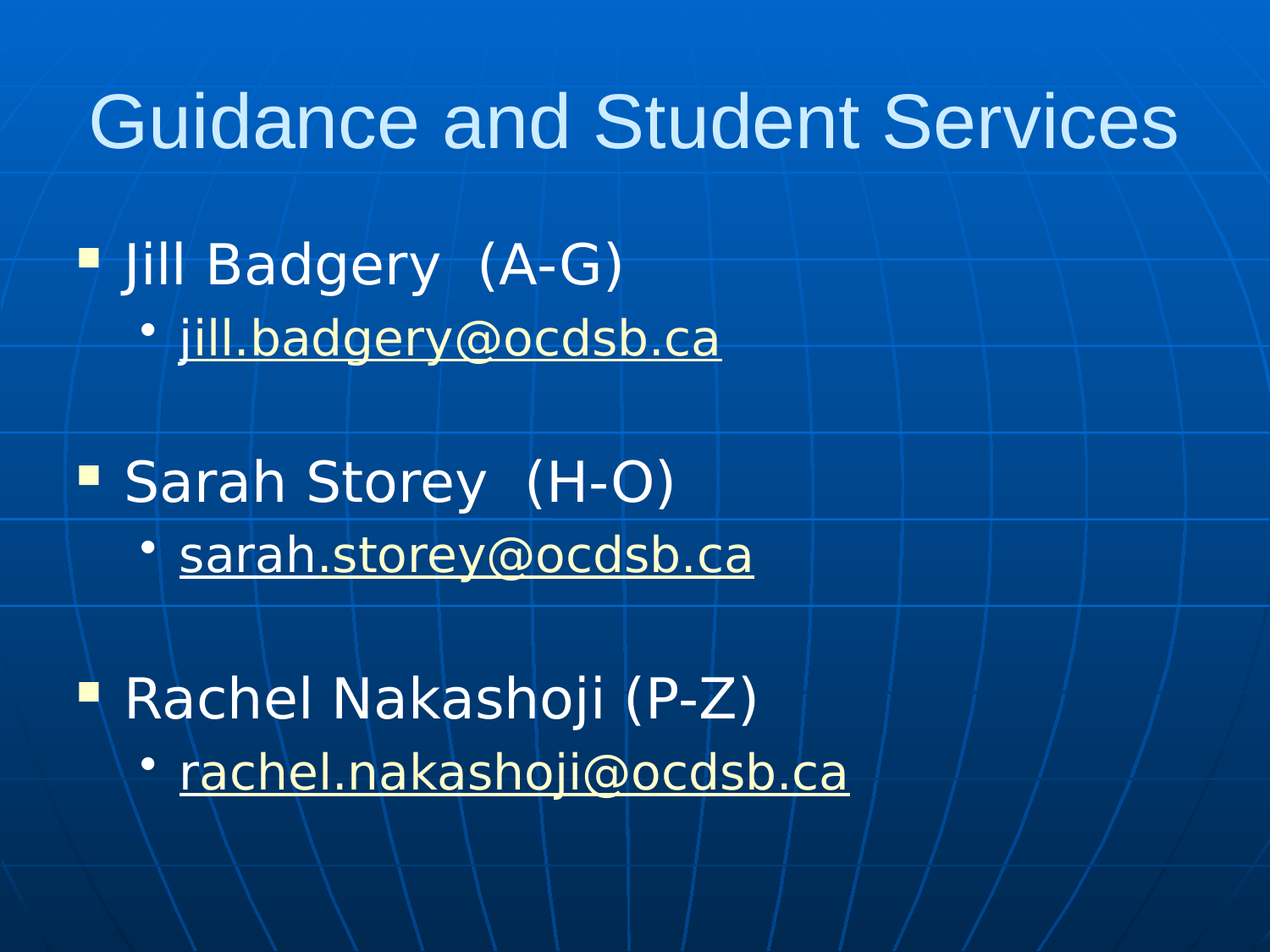

# Guidance and Student Services
Jill Badgery  (A-G)
jill.badgery@ocdsb.ca

Sarah Storey  (H-O)
sarah.storey@ocdsb.ca

Rachel Nakashoji (P-Z)
rachel.nakashoji@ocdsb.ca